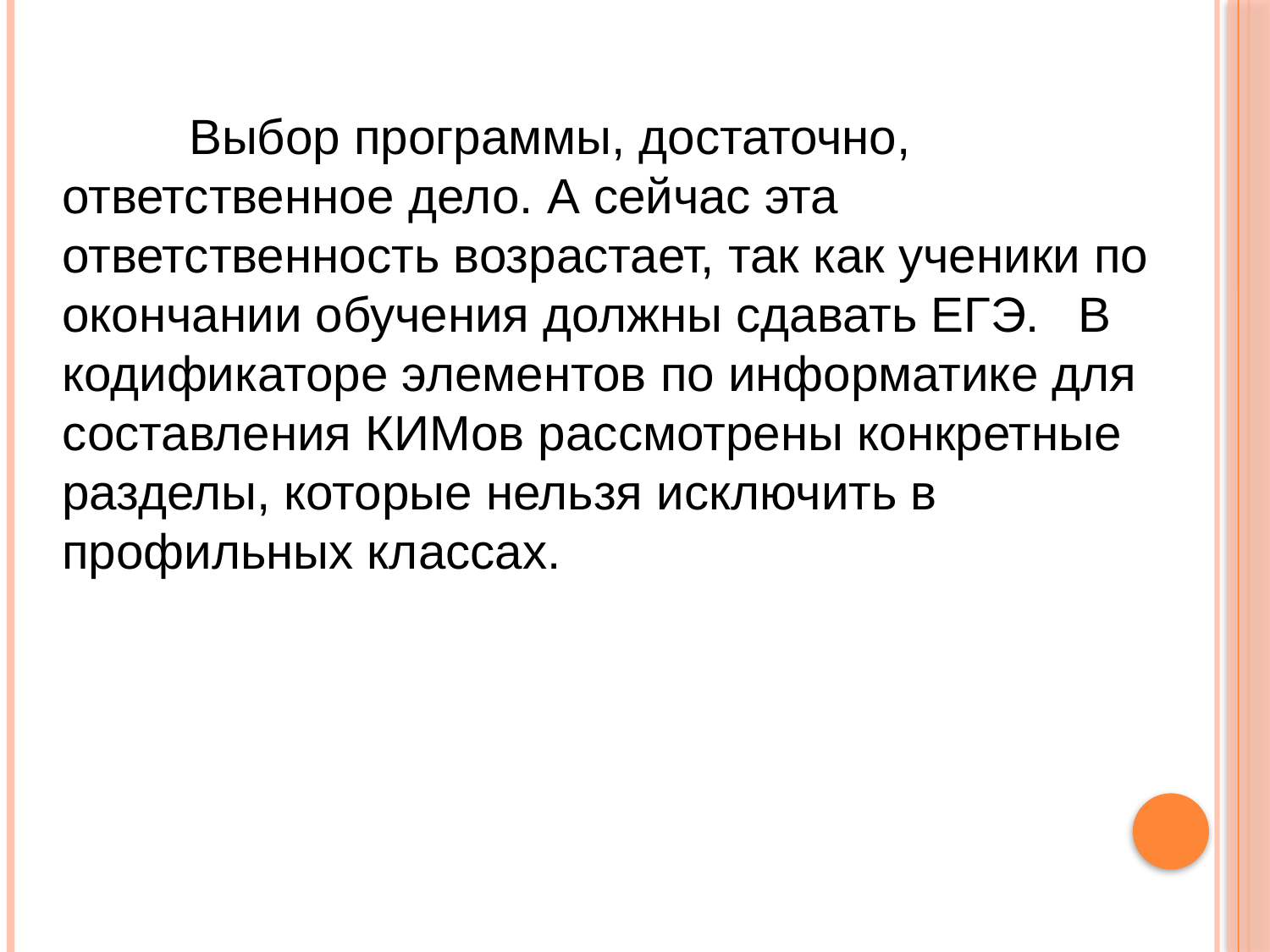

Выбор программы, достаточно, ответственное дело. А сейчас эта ответственность возрастает, так как ученики по окончании обучения должны сдавать ЕГЭ. 	В кодификаторе элементов по информатике для составления КИМов рассмотрены конкретные разделы, которые нельзя исключить в профильных классах.